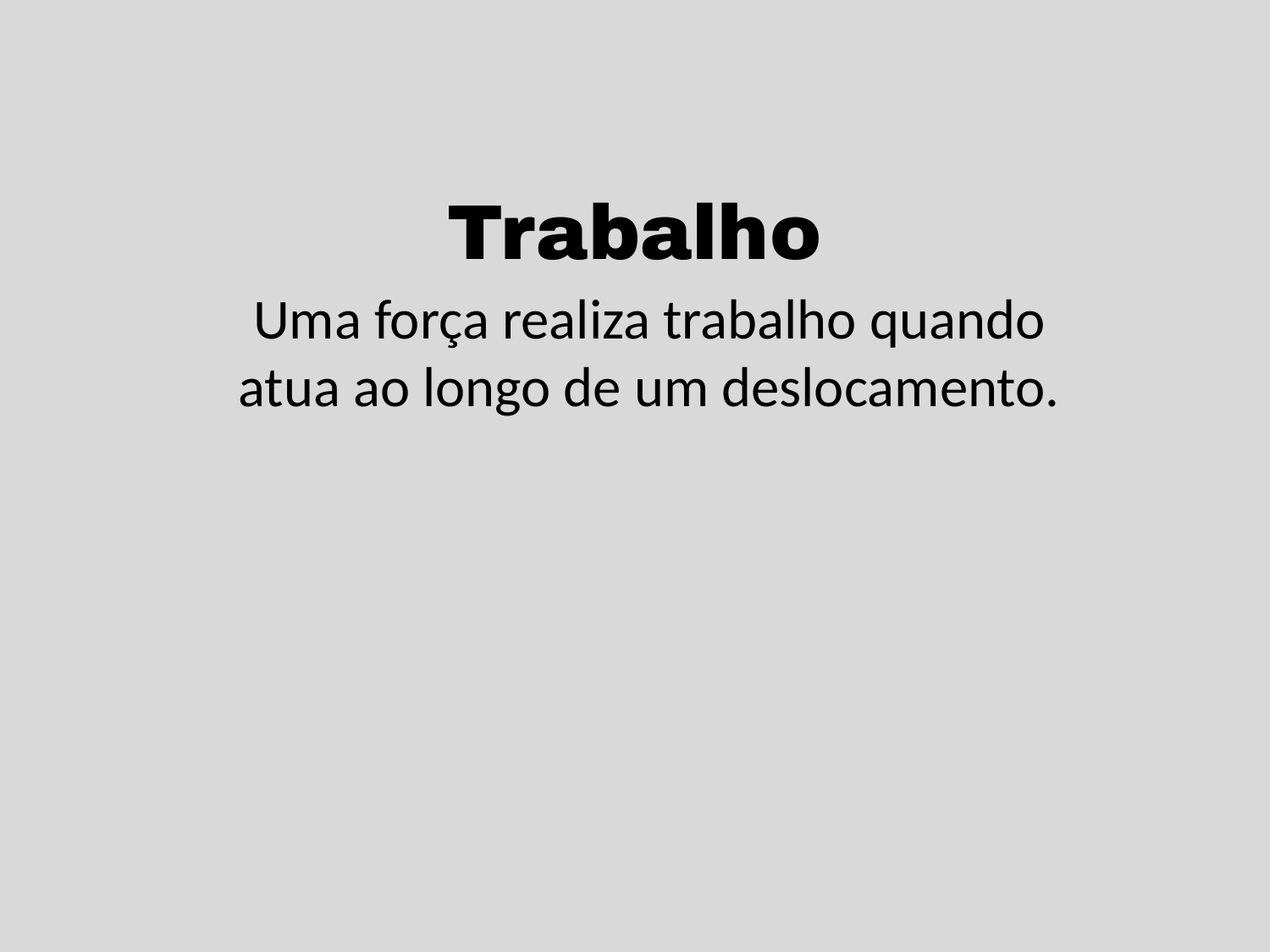

# Trabalho
Uma força realiza trabalho quando atua ao longo de um deslocamento.